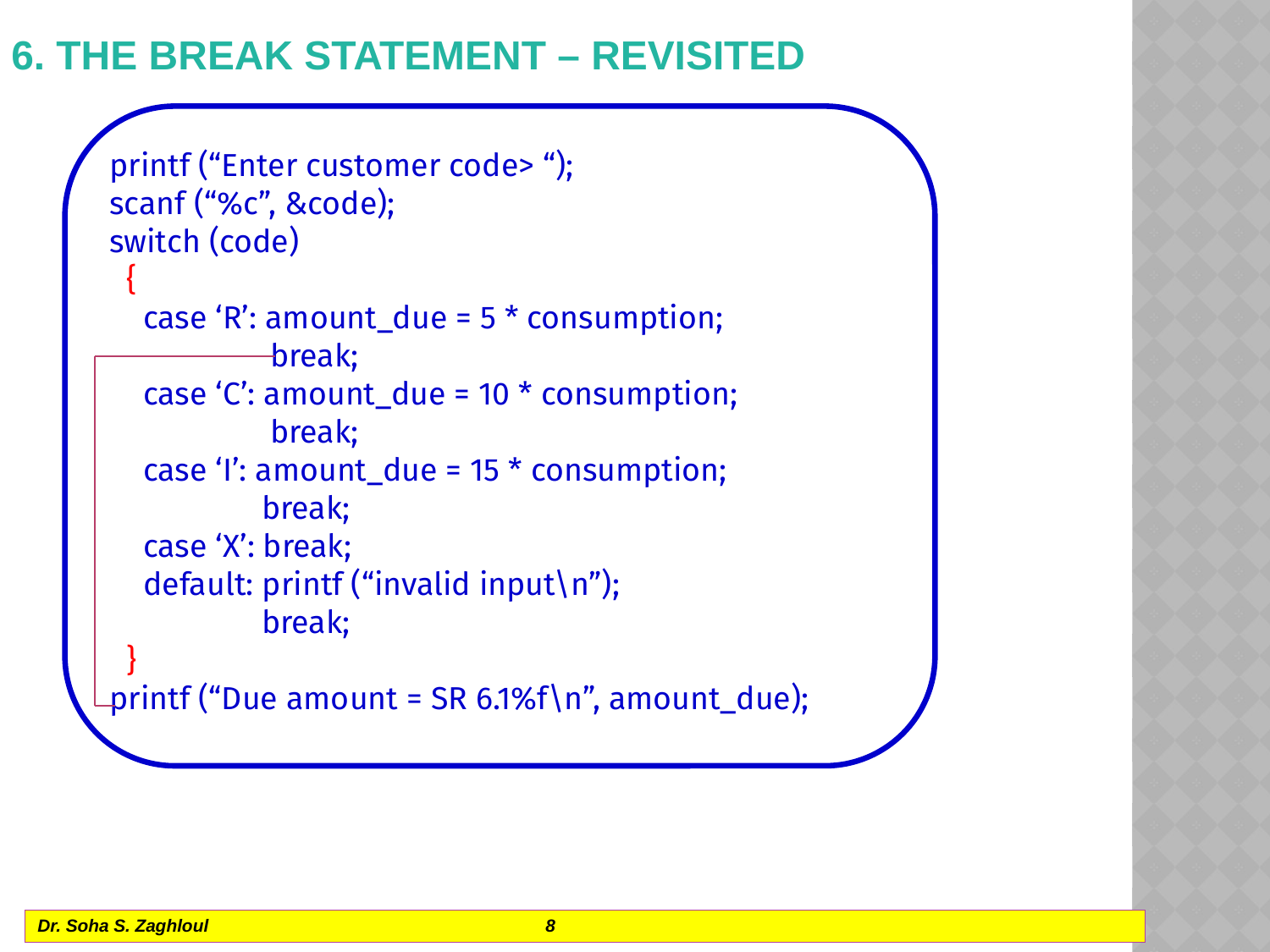

# 6. The break statement – revisited

printf (“Enter customer code> “);
scanf (“%c”, &code);
switch (code)
  {
    case ‘R’: amount_due = 5 * consumption;
                   break;
    case ‘C’: amount_due = 10 * consumption;
                   break;
    case ‘I’: amount_due = 15 * consumption;
                  break;
    case ‘X’: break;
    default: printf (“invalid input\n”);
                  break;
  }
printf (“Due amount = SR 6.1%f\n”, amount_due);
Dr. Soha S. Zaghloul			8